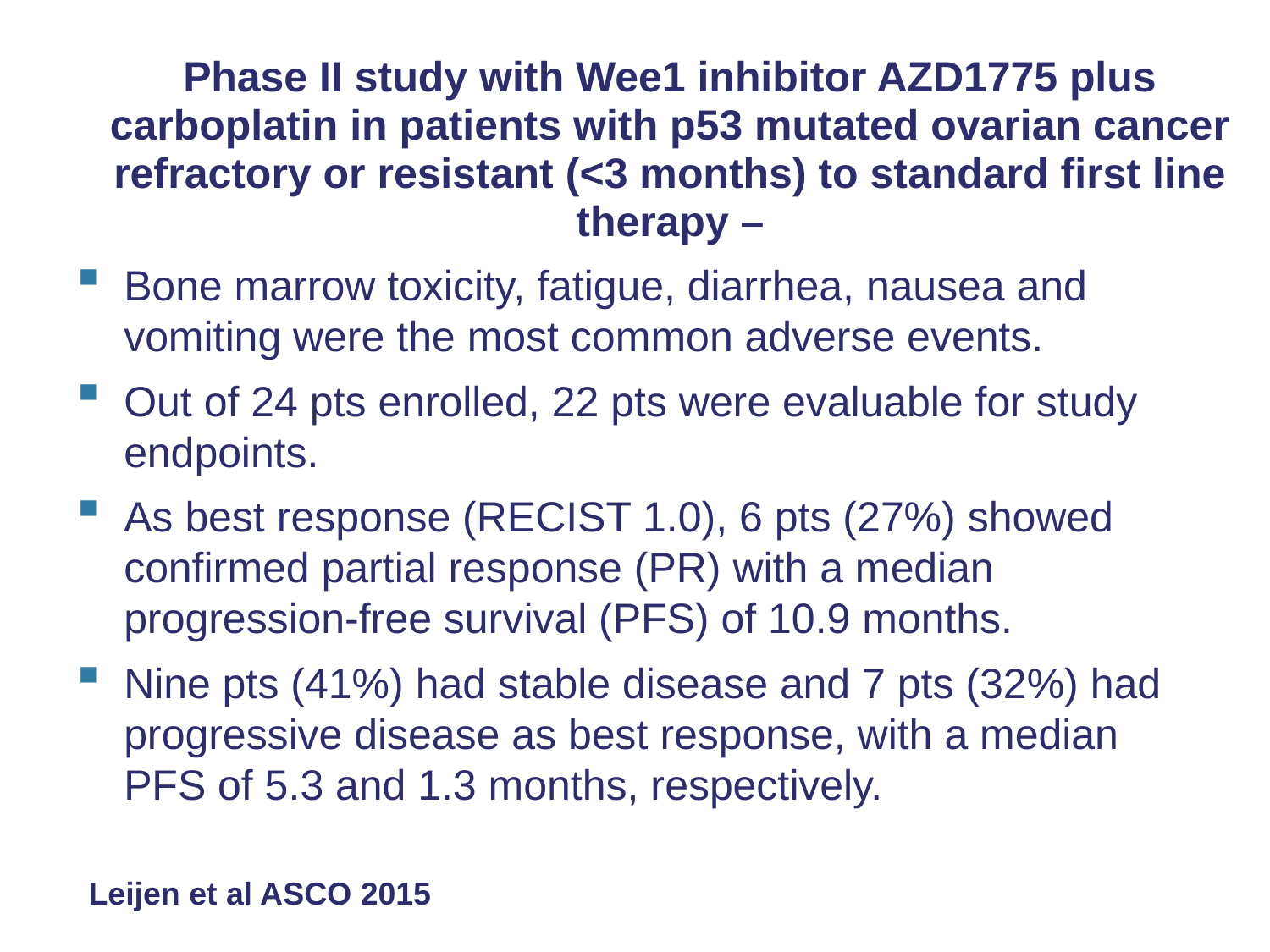

# Phase II study with Wee1 inhibitor AZD1775 plus carboplatin in patients with p53 mutated ovarian cancer refractory or resistant (<3 months) to standard first line therapy –
Bone marrow toxicity, fatigue, diarrhea, nausea and vomiting were the most common adverse events.
Out of 24 pts enrolled, 22 pts were evaluable for study endpoints.
As best response (RECIST 1.0), 6 pts (27%) showed confirmed partial response (PR) with a median progression-free survival (PFS) of 10.9 months.
Nine pts (41%) had stable disease and 7 pts (32%) had progressive disease as best response, with a median PFS of 5.3 and 1.3 months, respectively.
Leijen et al ASCO 2015